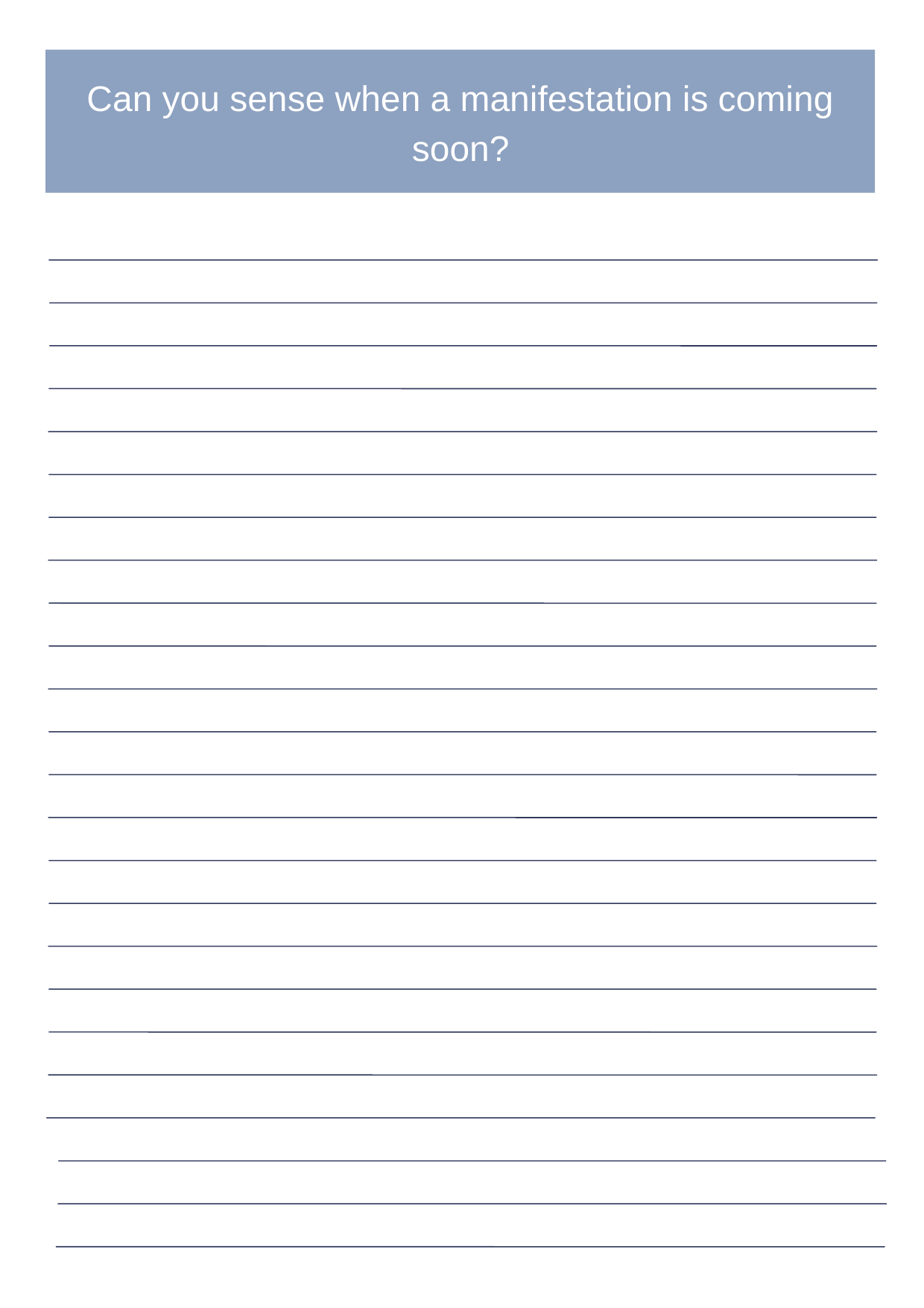

Can you sense when a manifestation is coming soon?